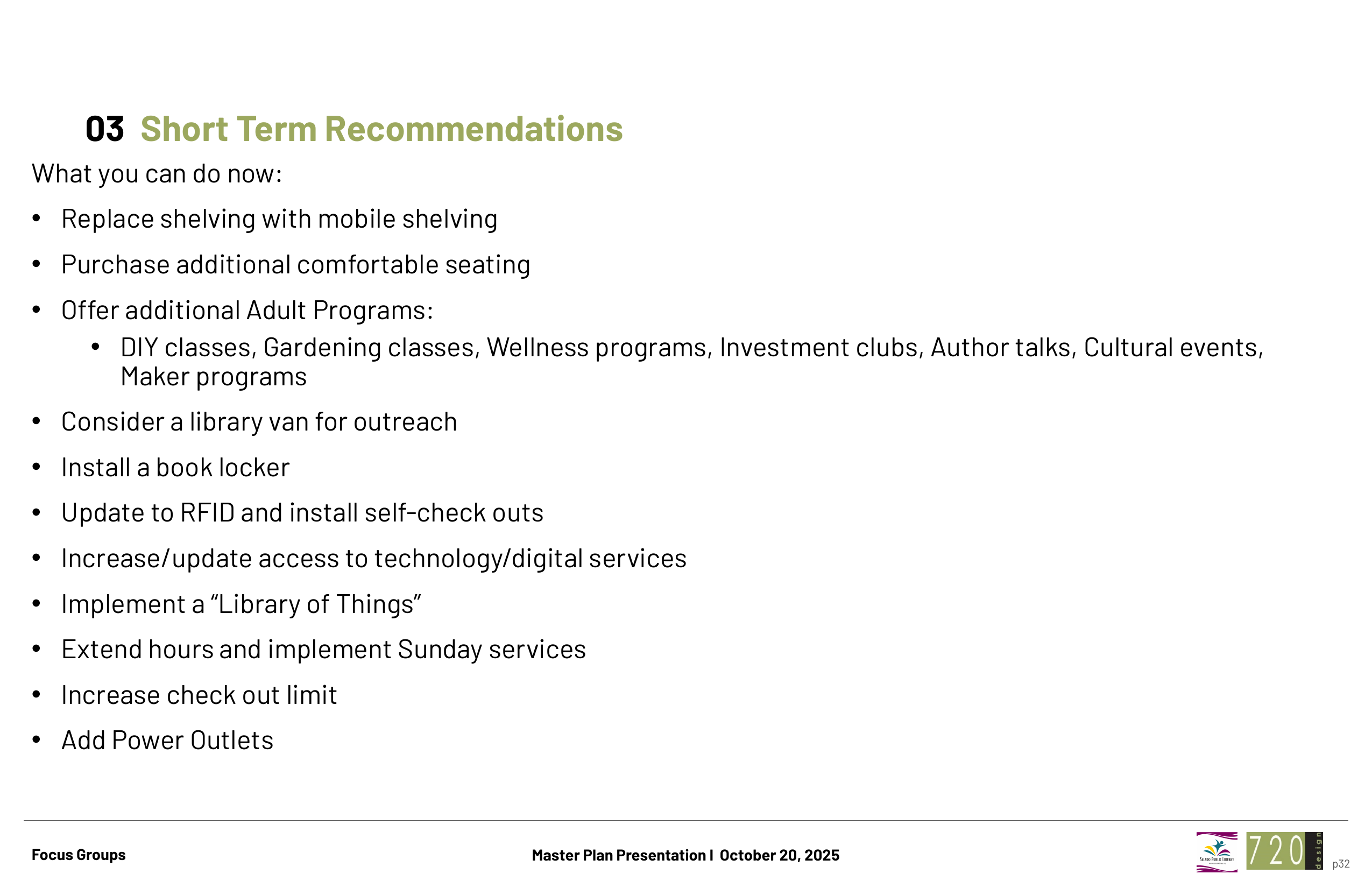

# Short Term Recommendations
03

What you can do now:
Replace shelving with mobile shelving
Purchase additional comfortable seating
Offer additional Adult Programs:
DIY classes, Gardening classes, Wellness programs, Investment clubs, Author talks, Cultural events, Maker programs
Consider a library van for outreach
Install a book locker
Update to RFID and install self-check outs
Increase/update access to technology/digital services
Implement a “Library of Things”
Extend hours and implement Sunday services
Increase check out limit
Add Power Outlets

Focus Groups